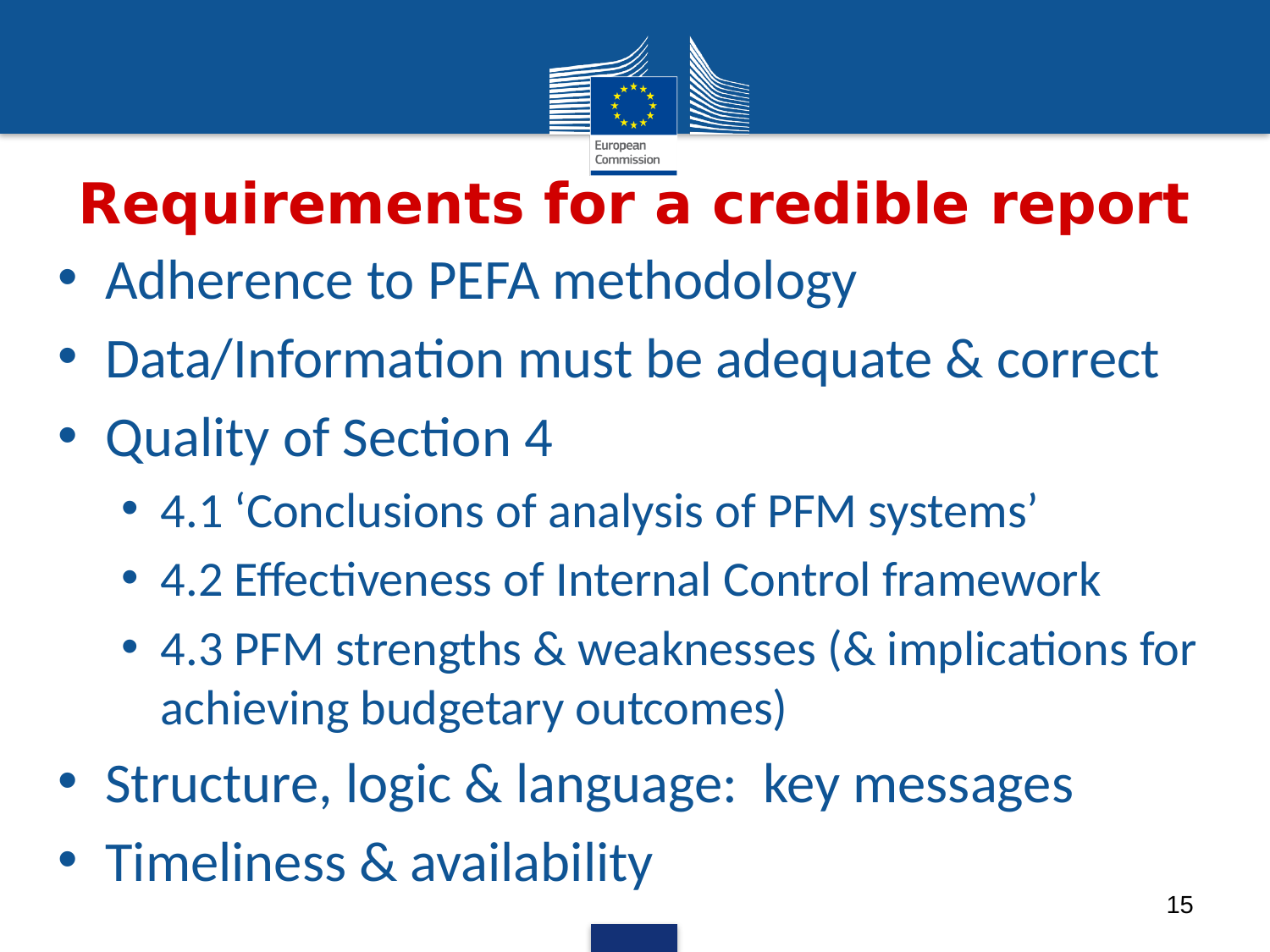

# Requirements for a credible report
Adherence to PEFA methodology
Data/Information must be adequate & correct
Quality of Section 4
4.1 ‘Conclusions of analysis of PFM systems’
4.2 Effectiveness of Internal Control framework
4.3 PFM strengths & weaknesses (& implications for achieving budgetary outcomes)
Structure, logic & language:  key messages
Timeliness & availability

15